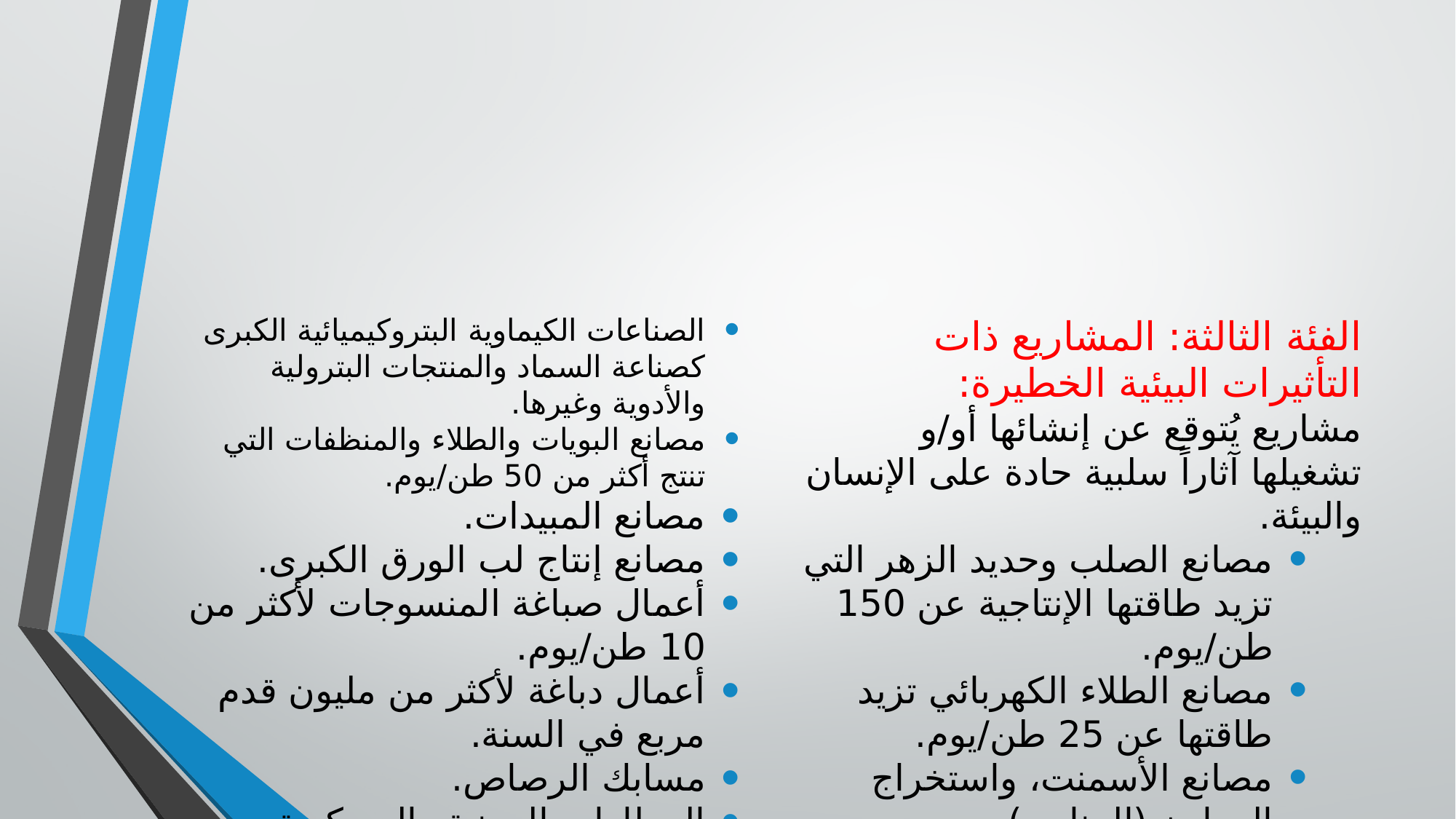

#
الصناعات الكيماوية البتروكيميائية الكبرى كصناعة السماد والمنتجات البترولية والأدوية وغيرها.
مصانع البويات والطلاء والمنظفات التي تنتج أكثر من 50 طن/يوم.
مصانع المبيدات.
مصانع إنتاج لب الورق الكبرى.
أعمال صباغة المنسوجات لأكثر من 10 طن/يوم.
أعمال دباغة لأكثر من مليون قدم مربع في السنة.
مسابك الرصاص.
المطارات المدنية والعسكرية.
الفئة الثالثة: المشاريع ذات التأثيرات البيئية الخطيرة:
مشاريع يُتوقع عن إنشائها أو/و تشغيلها آثاراً سلبية حادة على الإنسان والبيئة.
مصانع الصلب وحديد الزهر التي تزيد طاقتها الإنتاجية عن 150 طن/يوم.
مصانع الطلاء الكهربائي تزيد طاقتها عن 25 طن/يوم.
مصانع الأسمنت، واستخراج المعادن (المناجم).